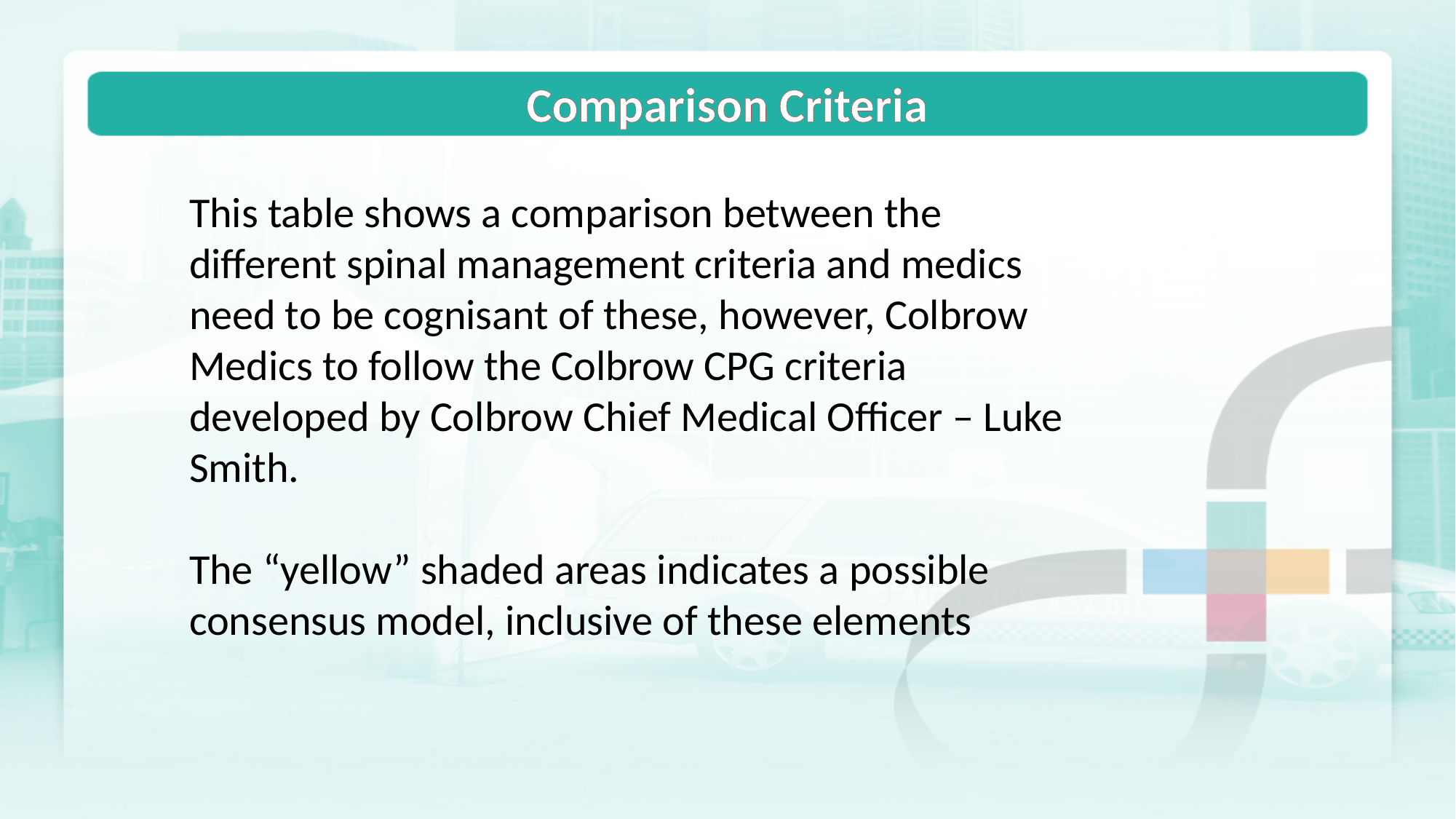

Comparison Criteria
This table shows a comparison between the different spinal management criteria and medics need to be cognisant of these, however, Colbrow Medics to follow the Colbrow CPG criteria developed by Colbrow Chief Medical Officer – Luke Smith.

The “yellow” shaded areas indicates a possible consensus model, inclusive of these elements